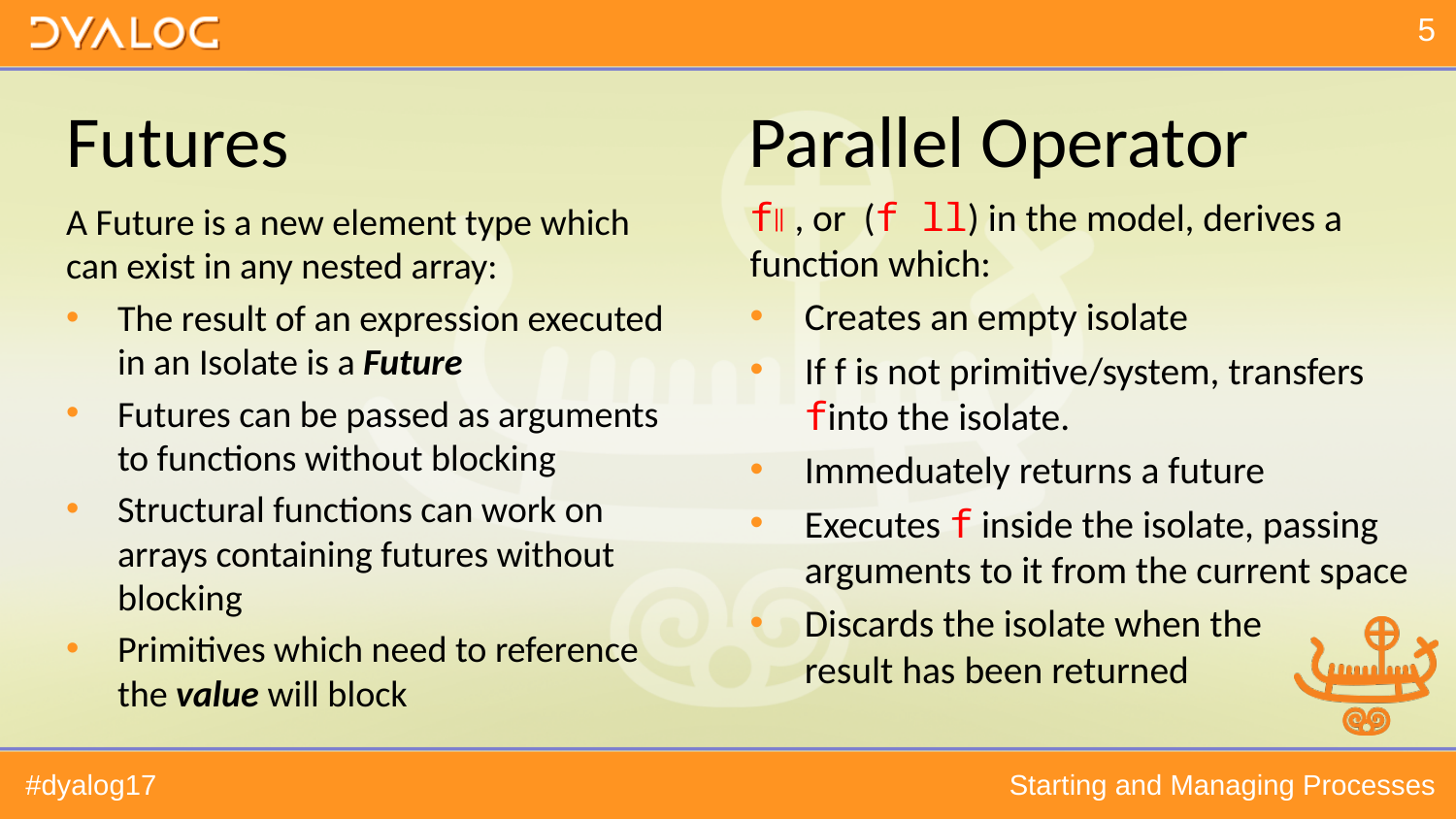

# Futures
Parallel Operator
f∥ , or  (f ll) in the model, derives a function which:
Creates an empty isolate
If f is not primitive/system, transfers finto the isolate.
Immeduately returns a future
Executes f inside the isolate, passing arguments to it from the current space
Discards the isolate when the
result has been returned

A Future is a new element type which can exist in any nested array:
The result of an expression executed in an Isolate is a Future
Futures can be passed as arguments to functions without blocking
Structural functions can work on arrays containing futures without blocking
Primitives which need to reference the value will block